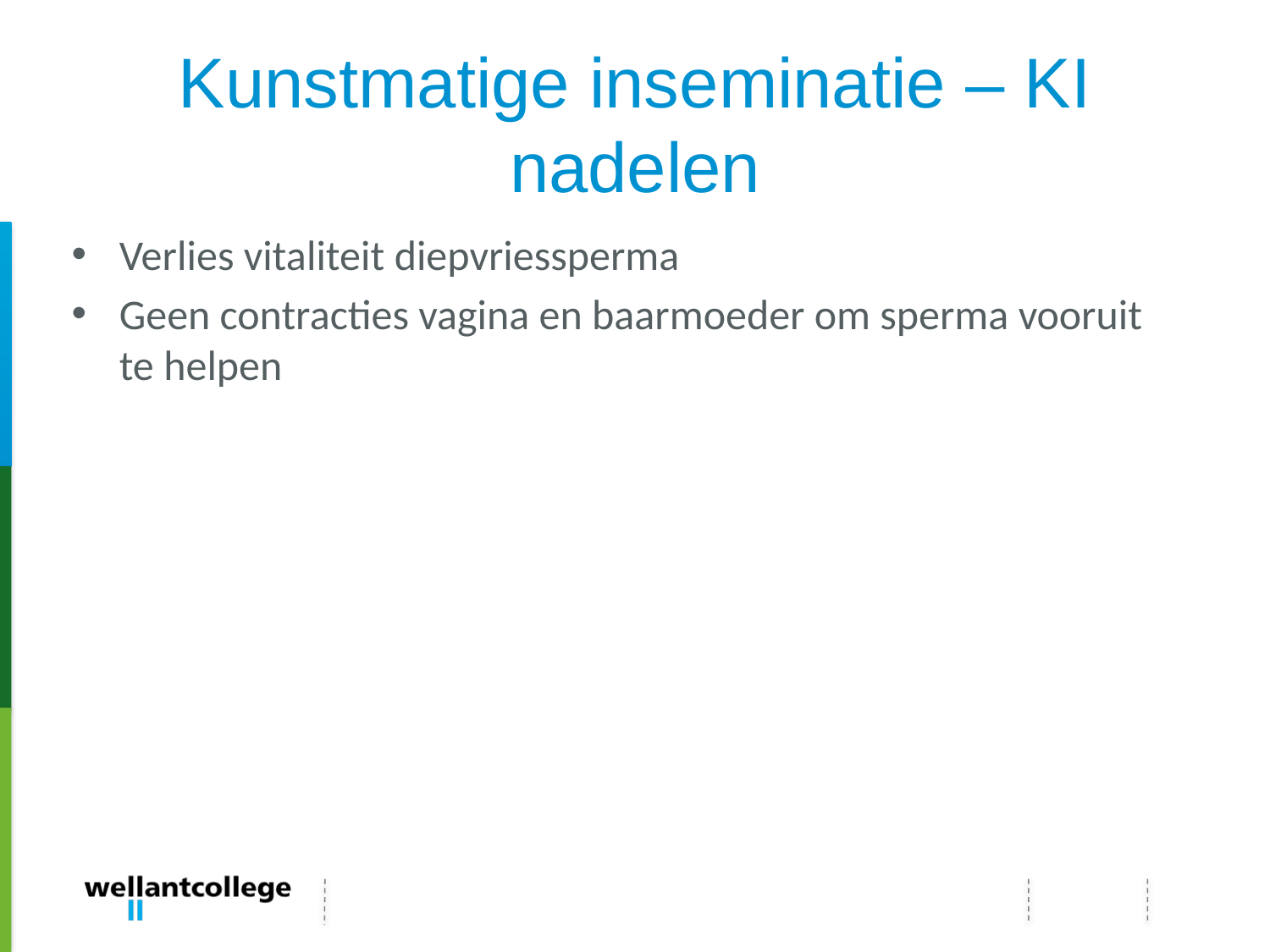

# Kunstmatige inseminatie – KI nadelen
Verlies vitaliteit diepvriessperma
Geen contracties vagina en baarmoeder om sperma vooruit te helpen